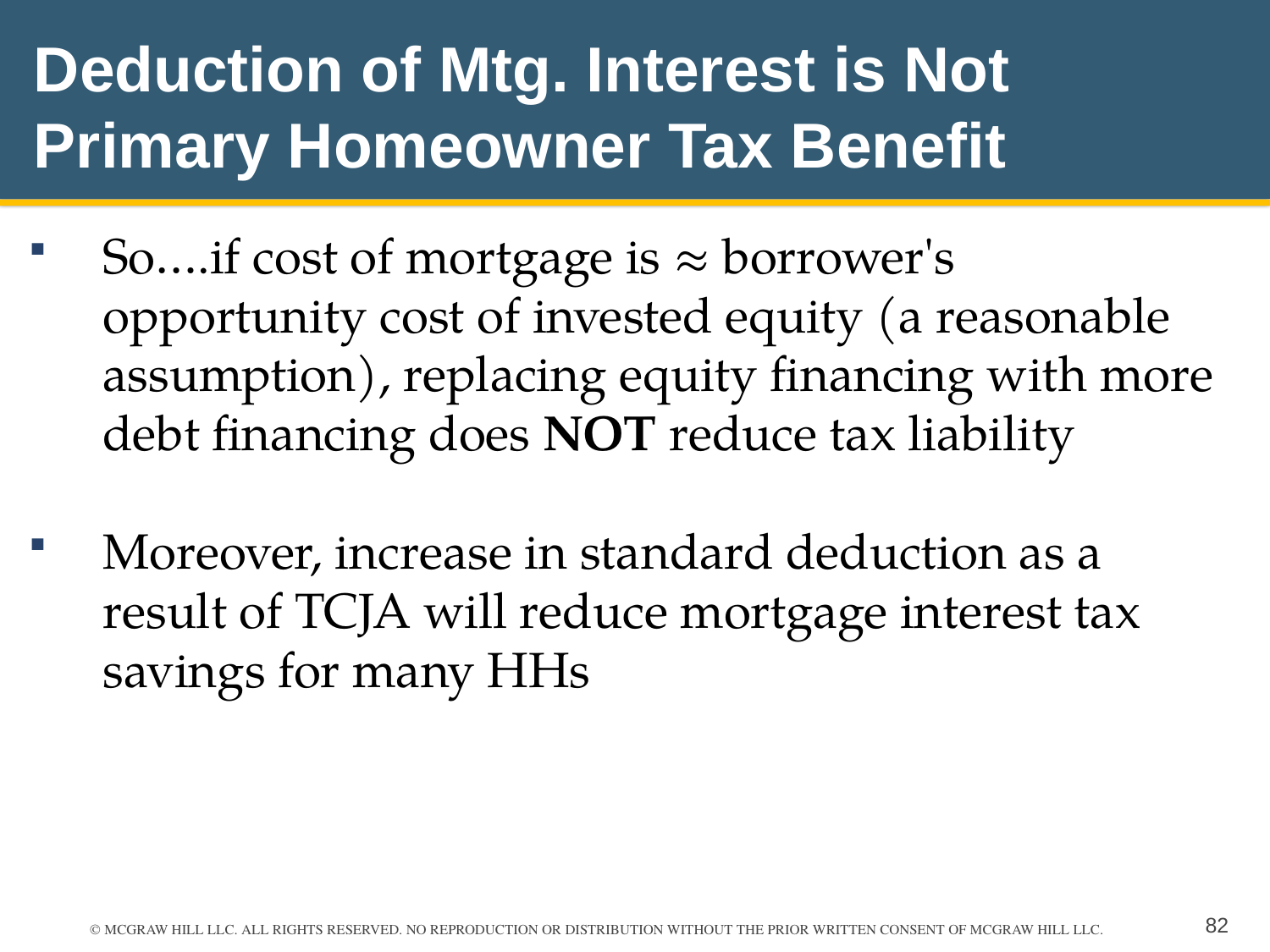

# Deduction of Mtg. Interest is Not Primary Homeowner Tax Benefit
So….if cost of mortgage is ≈ borrower's opportunity cost of invested equity (a reasonable assumption), replacing equity financing with more debt financing does NOT reduce tax liability

Moreover, increase in standard deduction as a result of TCJA will reduce mortgage interest tax savings for many HHs

© MCGRAW HILL LLC. ALL RIGHTS RESERVED. NO REPRODUCTION OR DISTRIBUTION WITHOUT THE PRIOR WRITTEN CONSENT OF MCGRAW HILL LLC.
82